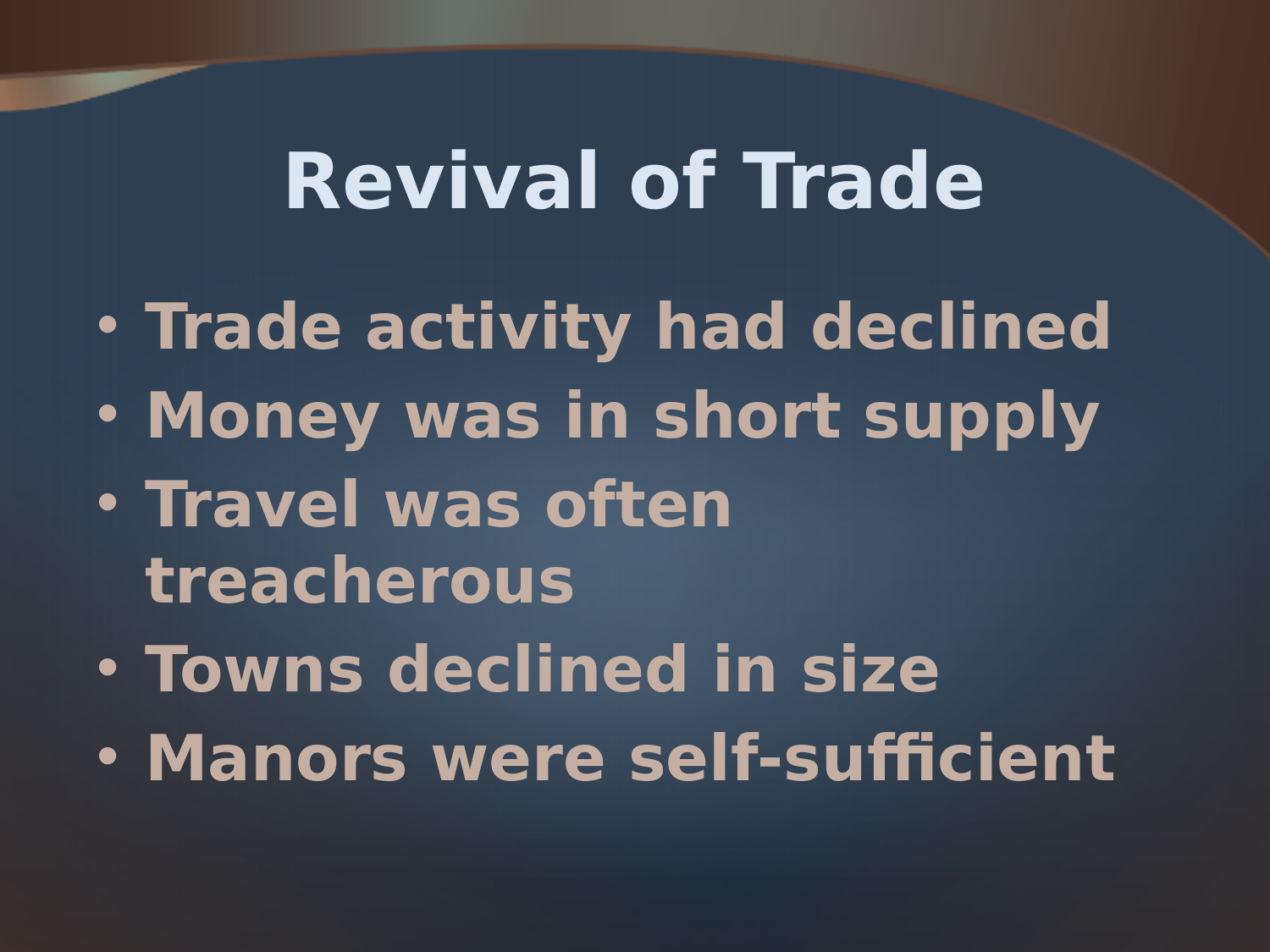

# Revival of Trade
Trade activity had declined
Money was in short supply
Travel was often treacherous
Towns declined in size
Manors were self-sufficient